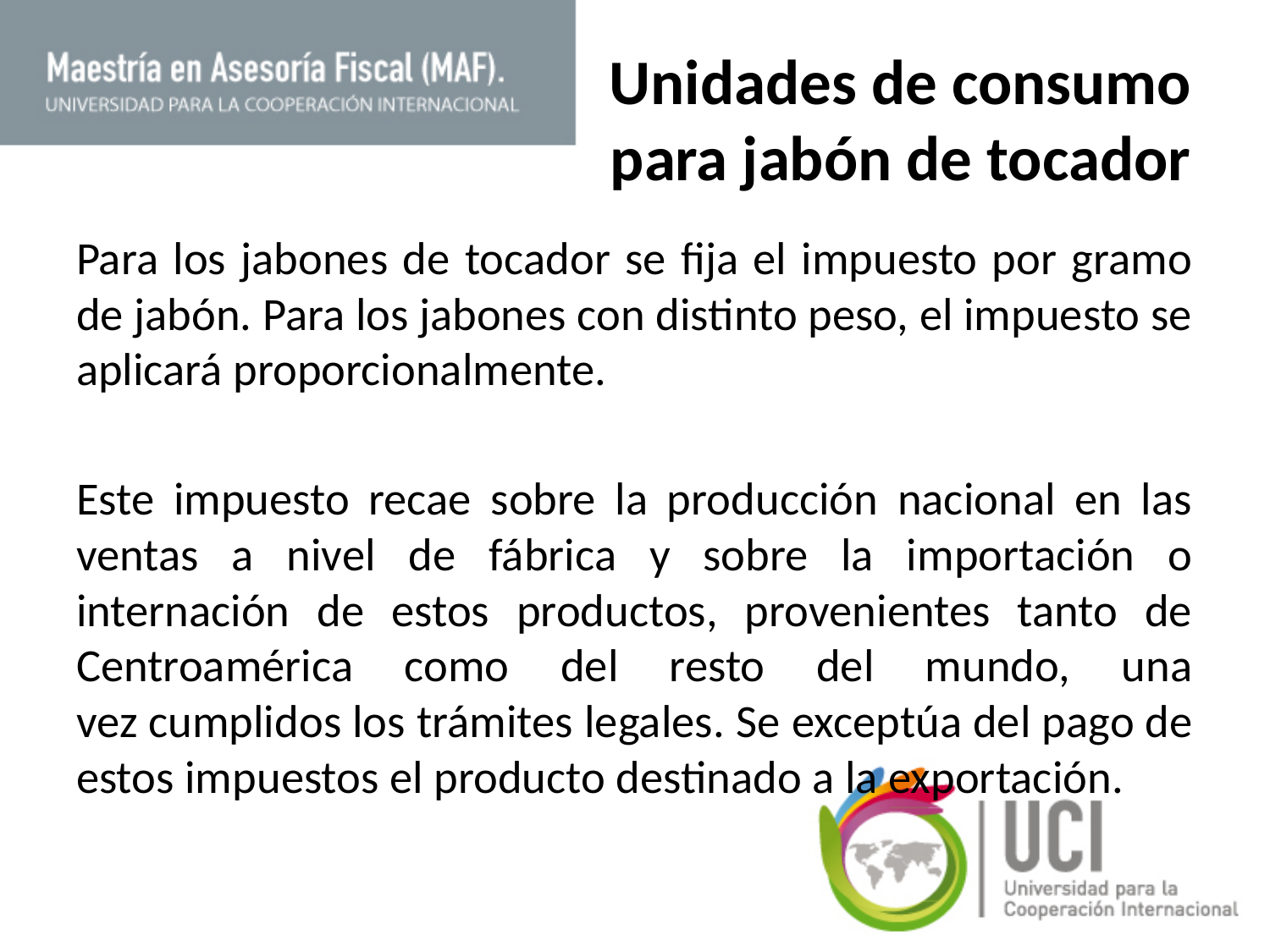

# Unidades de consumo para jabón de tocador
Para los jabones de tocador se fija el impuesto por gramo de jabón. Para los jabones con distinto peso, el impuesto se aplicará proporcionalmente.

Este impuesto recae sobre la producción nacional en las ventas a nivel de fábrica y sobre la importación o internación de estos productos, provenientes tanto de Centroamérica como del resto del mundo, una vez cumplidos los trámites legales. Se exceptúa del pago de estos impuestos el producto destinado a la exportación.